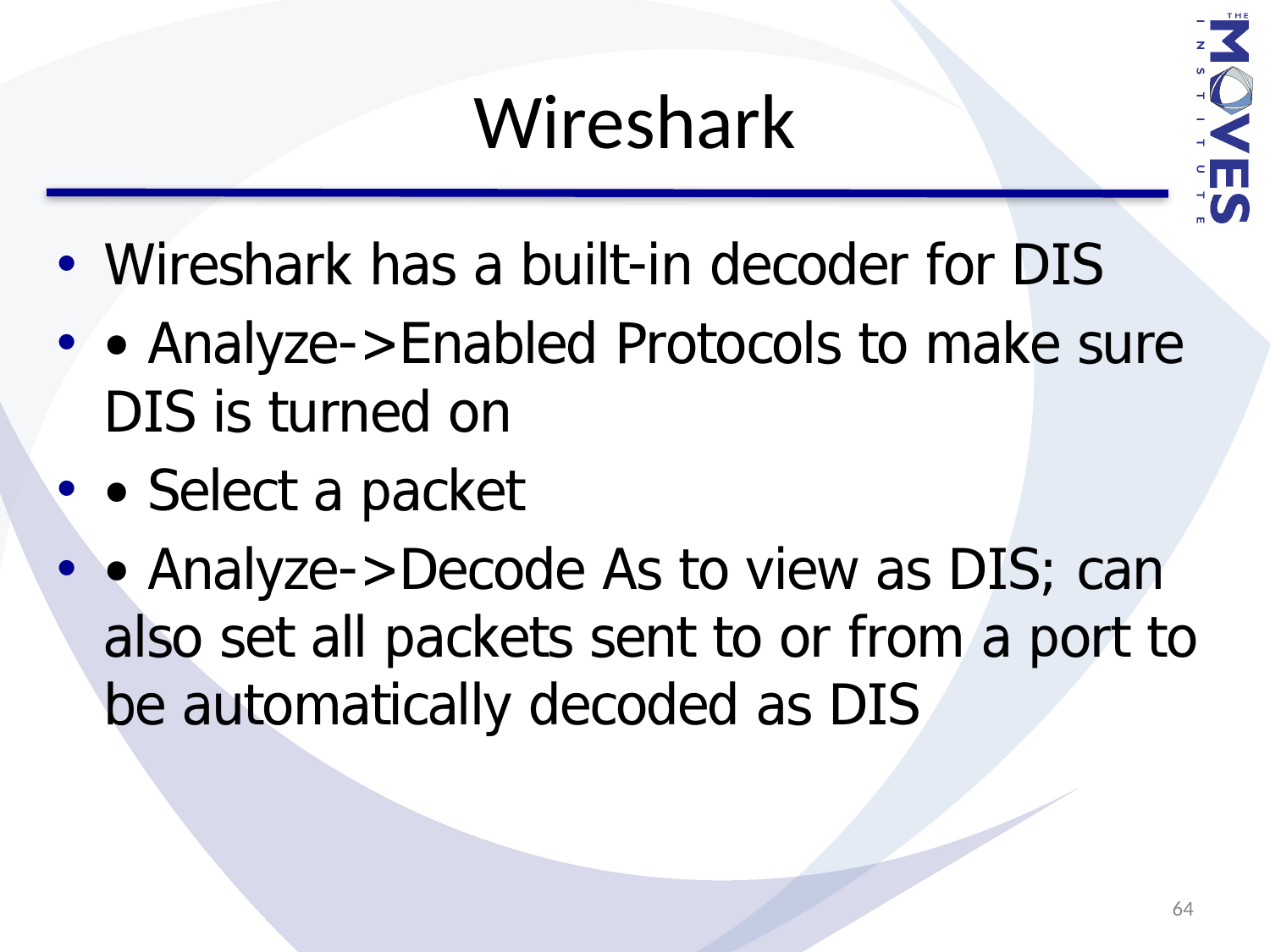

# Wireshark
Wireshark has a built-in decoder for DIS
• Analyze->Enabled Protocols to make sure DIS is turned on
• Select a packet
• Analyze->Decode As to view as DIS; can also set all packets sent to or from a port to be automatically decoded as DIS
64